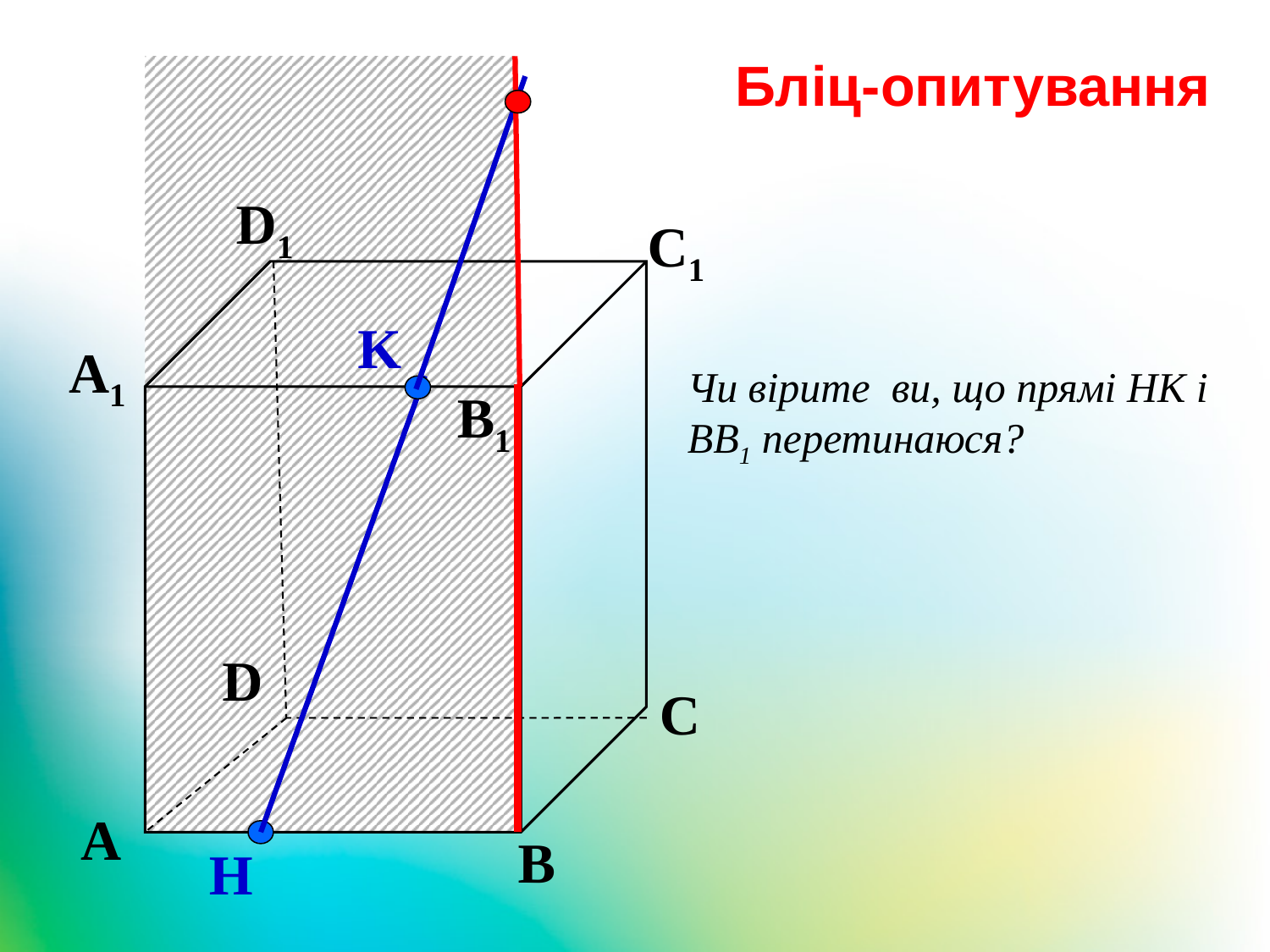

Бліц-опитування

D1
С1

K

Чи вірите  ви, що прямі НК і ВВ1 перетинаюся?

А1
B1

D
С
А

В
H